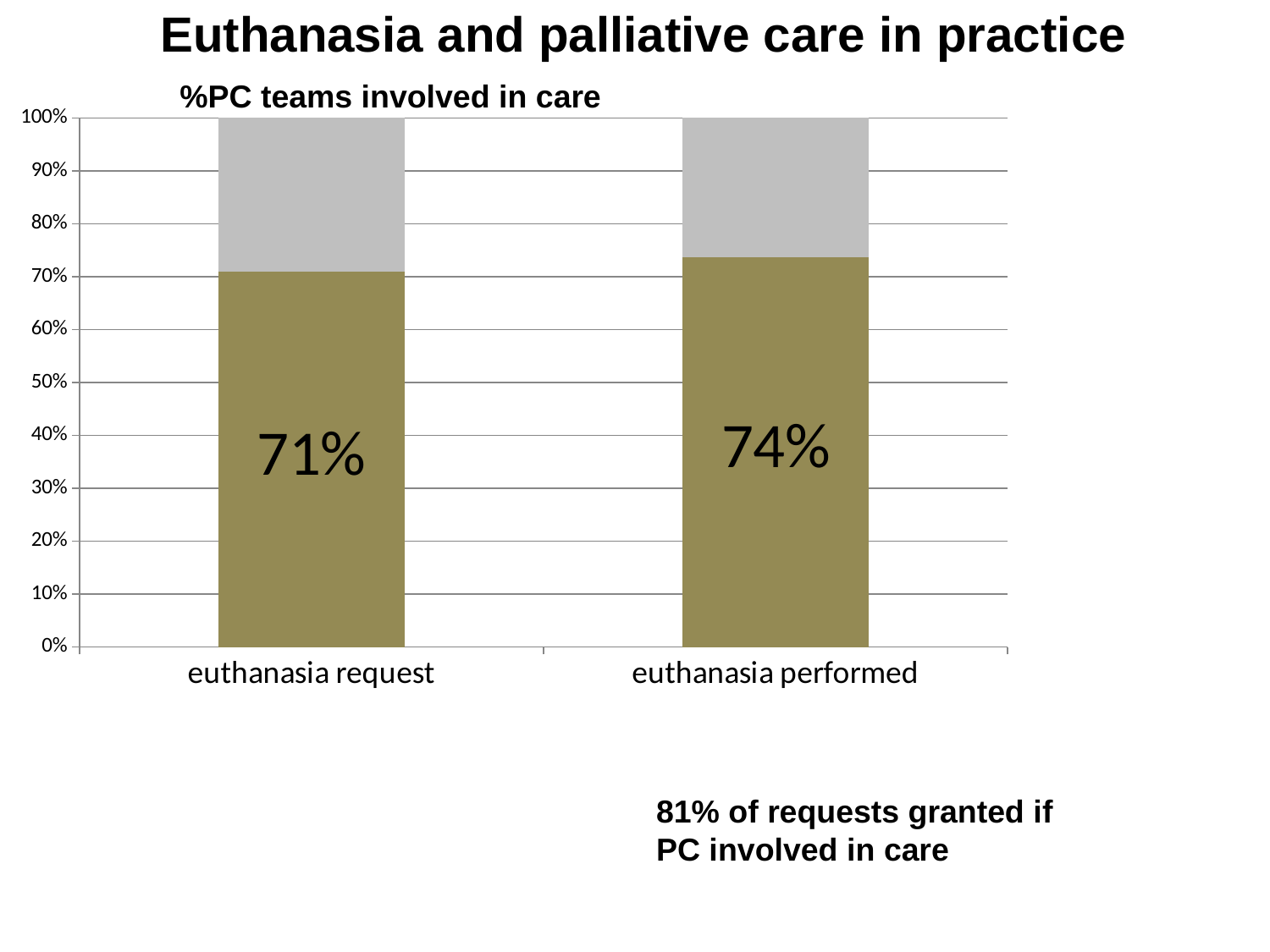

# Euthanasia and palliative care in practice
%PC teams involved in care

### Chart

| Category | PZ voorafgaand betrokken in zorg |  |
|---|---|---|
| euthanasia request | 0.709 | 0.291 |
| euthanasia performed | 0.737 | 0.263 |
81% of requests granted if PC involved in care